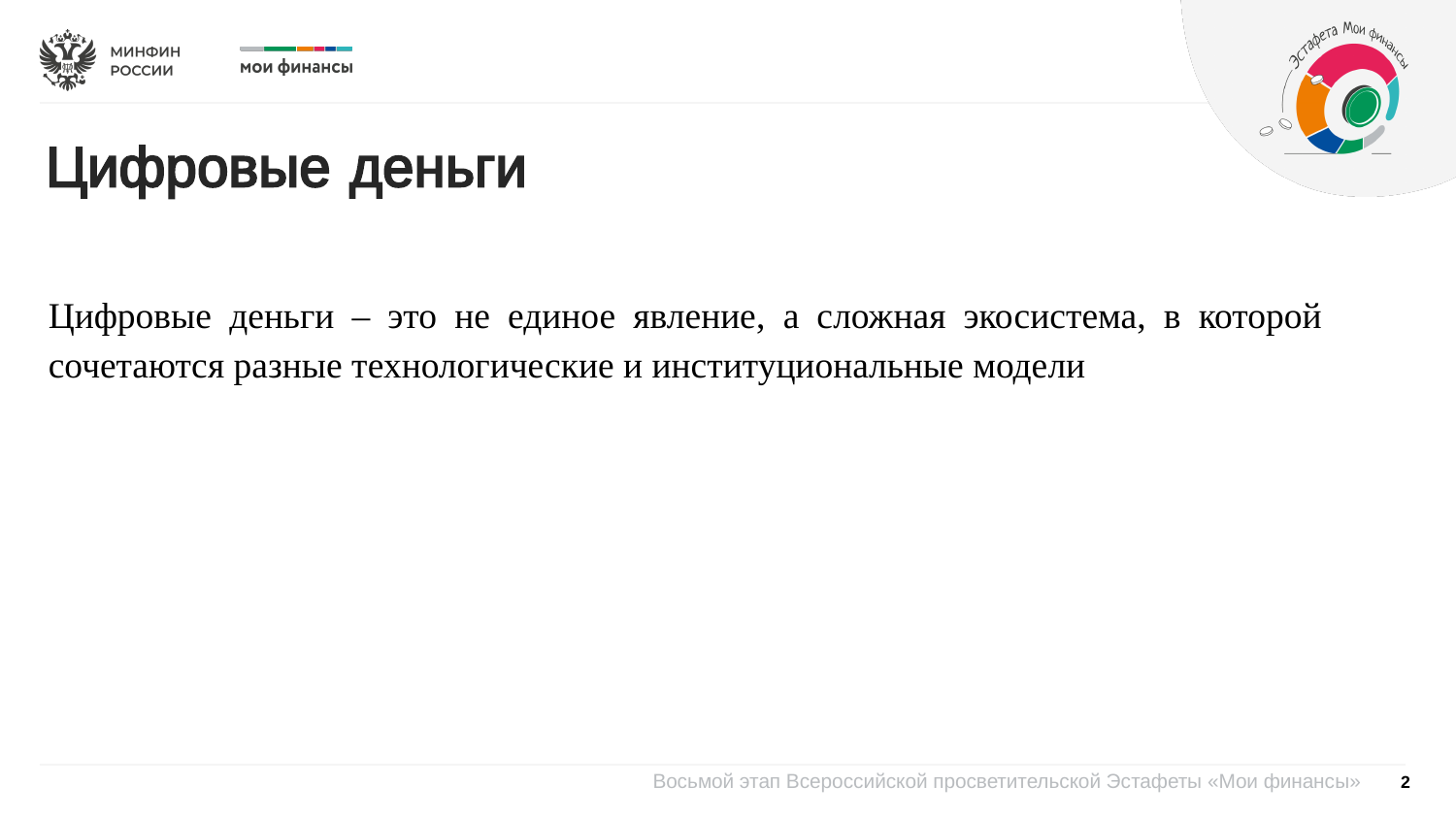

Цифровые деньги
Цифровые деньги – это не единое явление, а сложная экосистема, в которой сочетаются разные технологические и институциональные модели
2